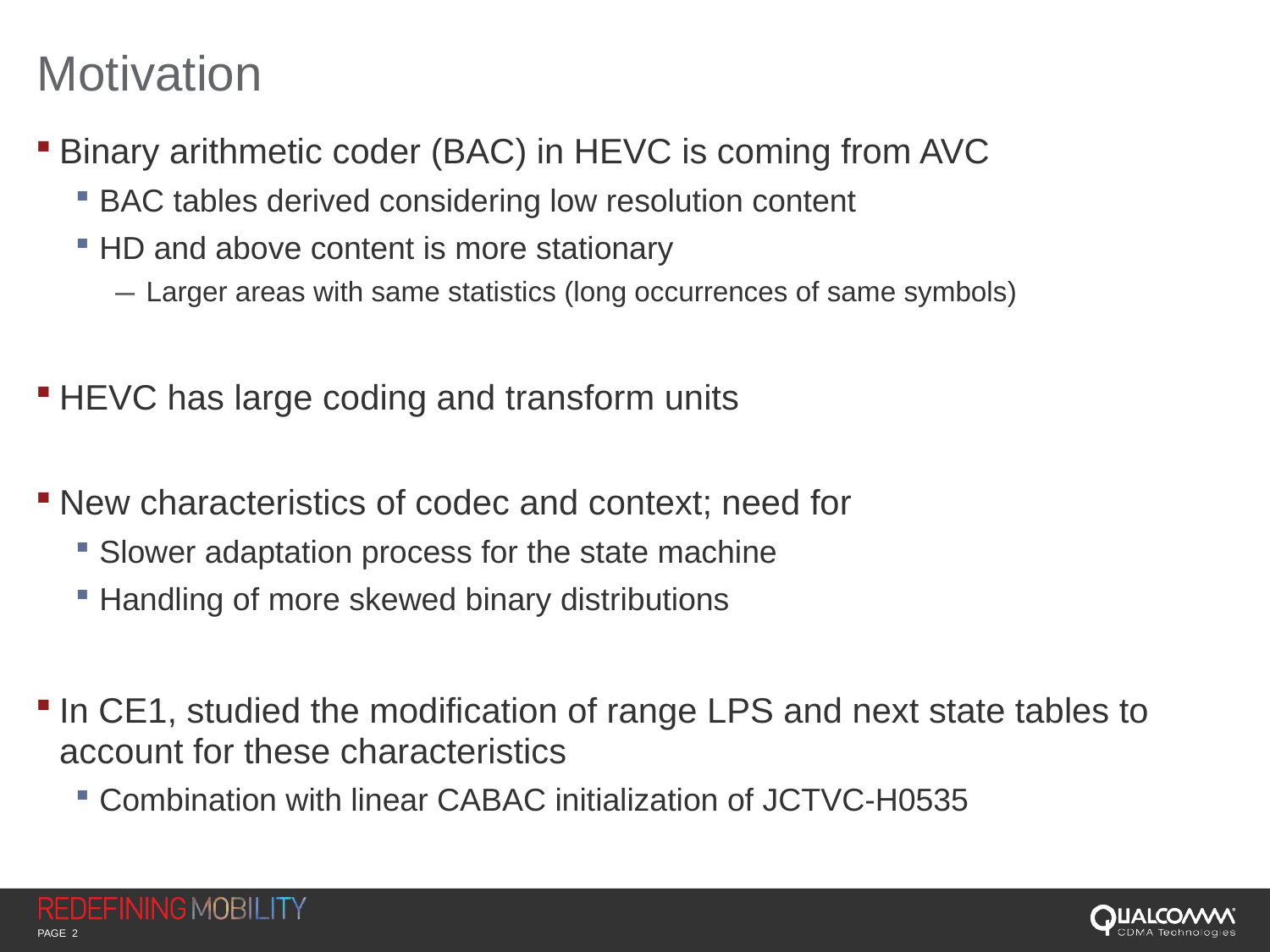

# Motivation
Binary arithmetic coder (BAC) in HEVC is coming from AVC
BAC tables derived considering low resolution content
HD and above content is more stationary
Larger areas with same statistics (long occurrences of same symbols)

HEVC has large coding and transform units

New characteristics of codec and context; need for
Slower adaptation process for the state machine
Handling of more skewed binary distributions

In CE1, studied the modification of range LPS and next state tables to account for these characteristics
Combination with linear CABAC initialization of JCTVC-H0535